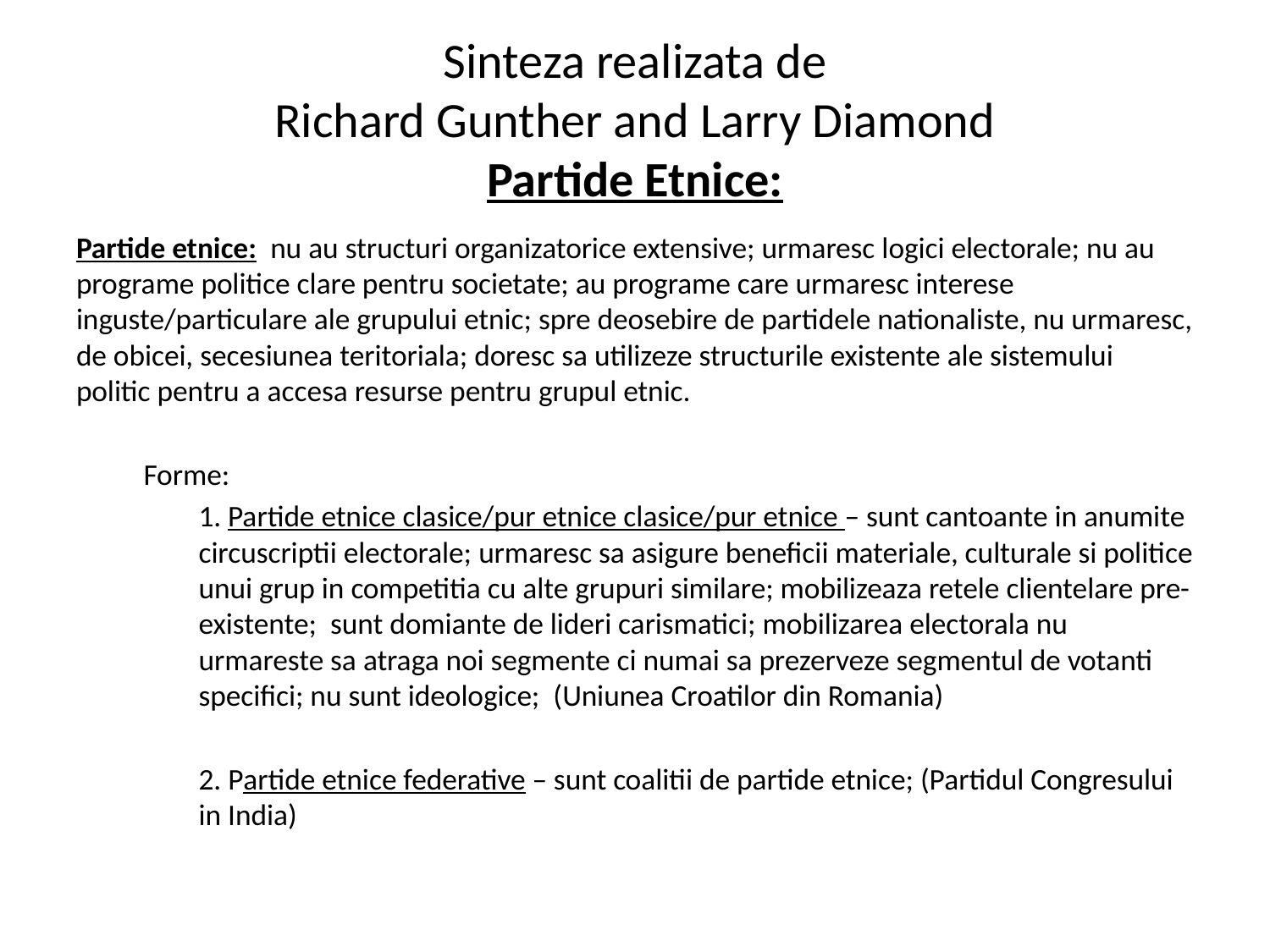

# Sinteza realizata de Richard Gunther and Larry Diamond Partide Etnice:
Partide etnice:  nu au structuri organizatorice extensive; urmaresc logici electorale; nu au programe politice clare pentru societate; au programe care urmaresc interese inguste/particulare ale grupului etnic; spre deosebire de partidele nationaliste, nu urmaresc, de obicei, secesiunea teritoriala; doresc sa utilizeze structurile existente ale sistemului politic pentru a accesa resurse pentru grupul etnic.

	Forme:
	1. Partide etnice clasice/pur etnice clasice/pur etnice – sunt cantoante in anumite circuscriptii electorale; urmaresc sa asigure beneficii materiale, culturale si politice unui grup in competitia cu alte grupuri similare; mobilizeaza retele clientelare pre-existente;  sunt domiante de lideri carismatici; mobilizarea electorala nu urmareste sa atraga noi segmente ci numai sa prezerveze segmentul de votanti specifici; nu sunt ideologice;  (Uniunea Croatilor din Romania)

	2. Partide etnice federative – sunt coalitii de partide etnice; (Partidul Congresului in India)